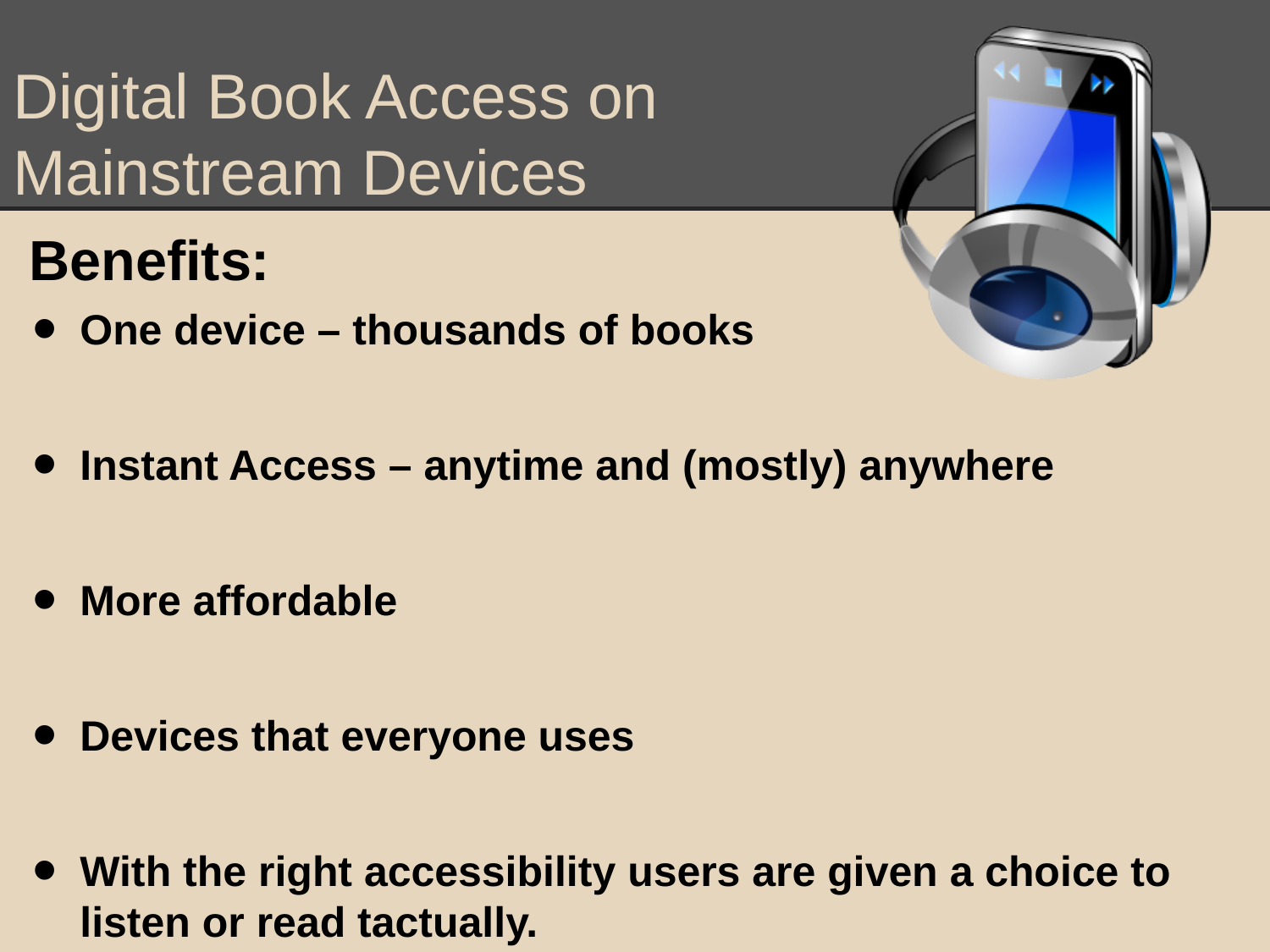

Digital Book Access on
Mainstream Devices
Benefits:
One device – thousands of books

Instant Access – anytime and (mostly) anywhere

More affordable

Devices that everyone uses

With the right accessibility users are given a choice to listen or read tactually.